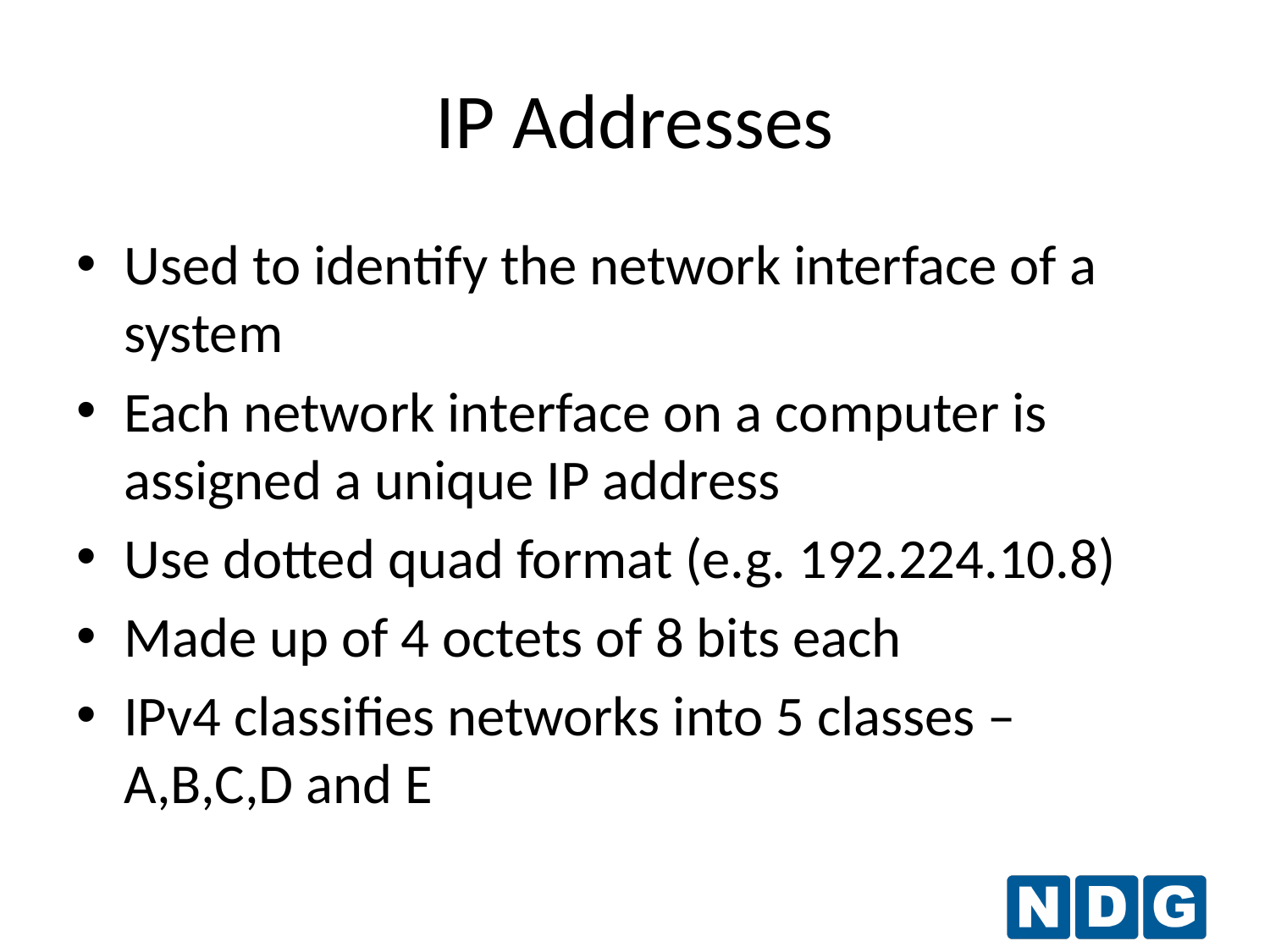

IP Addresses
Used to identify the network interface of a system
Each network interface on a computer is assigned a unique IP address
Use dotted quad format (e.g. 192.224.10.8)
Made up of 4 octets of 8 bits each
IPv4 classifies networks into 5 classes – A,B,C,D and E